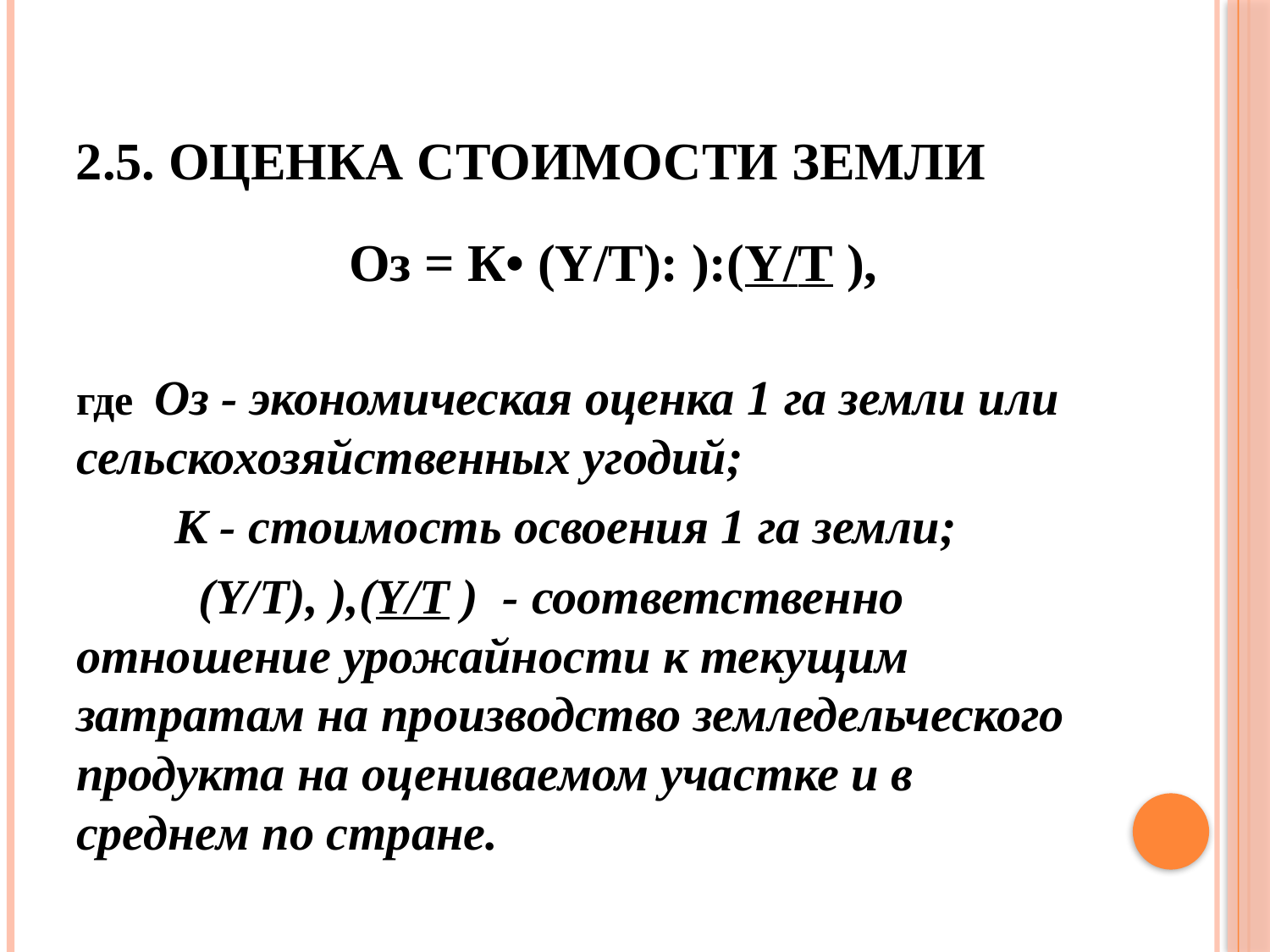

# 2.5. Оценка стоимости земли
                       Оз = К• (Y/T): ):(Y/T ),
где  Оз - экономическая оценка 1 га земли или сельскохозяйственных угодий;
        К - стоимость освоения 1 га земли;
          (Y/T), ),(Y/T )  - соответственно отношение урожайности к текущим затратам на производство земледельческого продукта на оцениваемом участке и в среднем по стране.